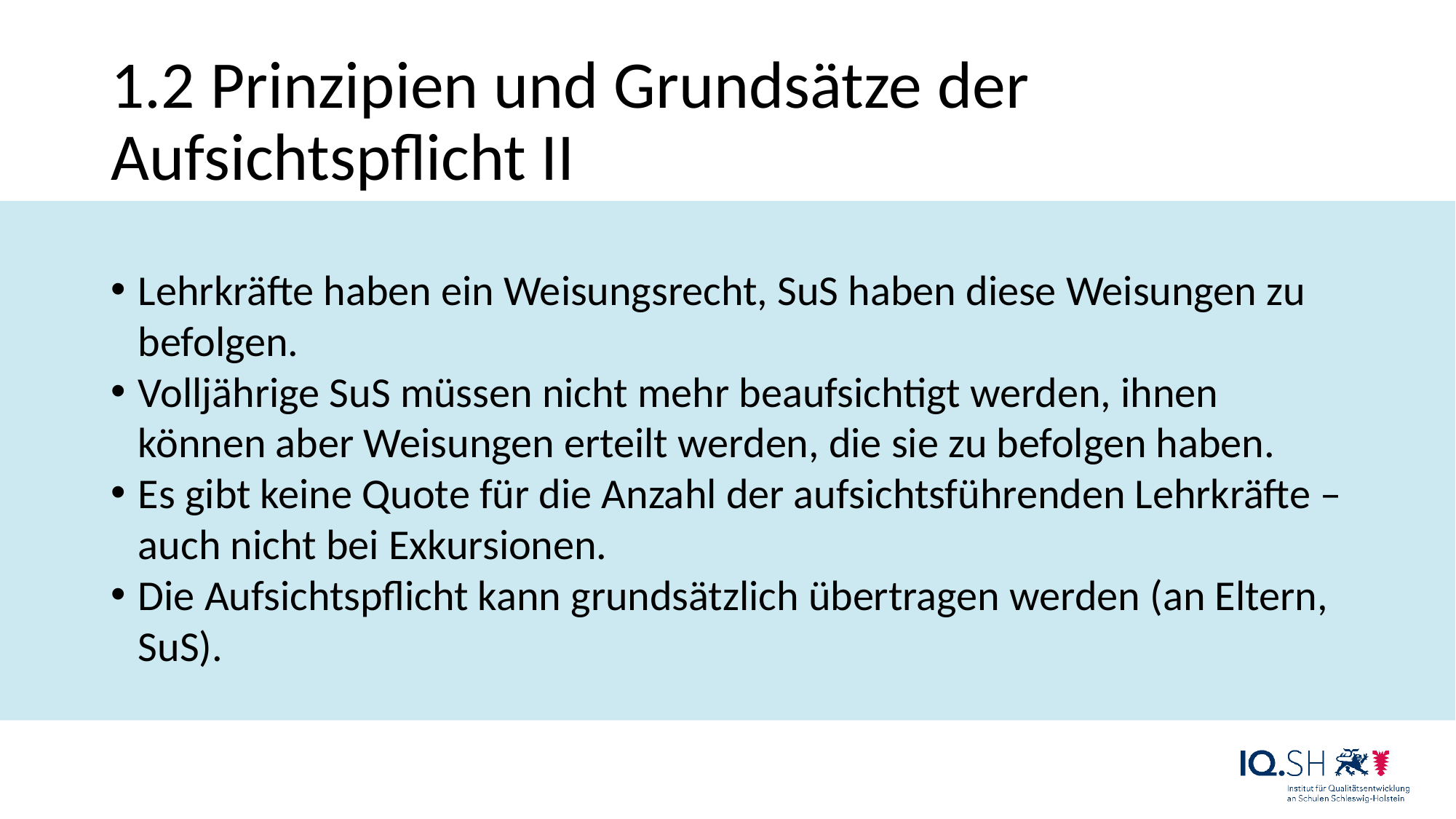

# 1.2 Prinzipien und Grundsätze der Aufsichtspflicht II
Lehrkräfte haben ein Weisungsrecht, SuS haben diese Weisungen zu befolgen.
Volljährige SuS müssen nicht mehr beaufsichtigt werden, ihnen können aber Weisungen erteilt werden, die sie zu befolgen haben.
Es gibt keine Quote für die Anzahl der aufsichtsführenden Lehrkräfte – auch nicht bei Exkursionen.
Die Aufsichtspflicht kann grundsätzlich übertragen werden (an Eltern, SuS).